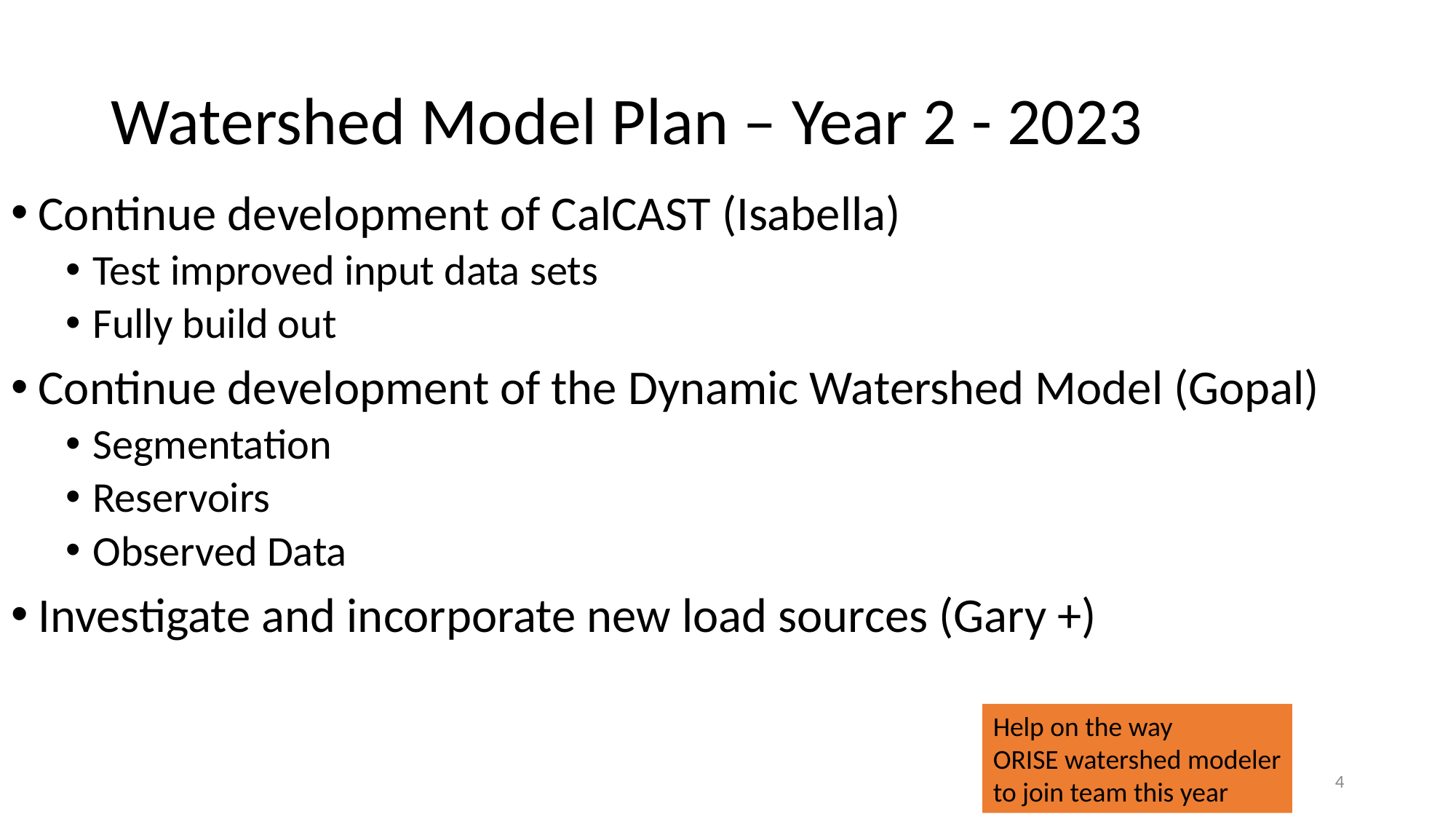

# Watershed Model Plan – Year 2 - 2023
Continue development of CalCAST (Isabella)
Test improved input data sets
Fully build out
Continue development of the Dynamic Watershed Model (Gopal)
Segmentation
Reservoirs
Observed Data
Investigate and incorporate new load sources (Gary +)
Help on the way
ORISE watershed modeler
to join team this year
4